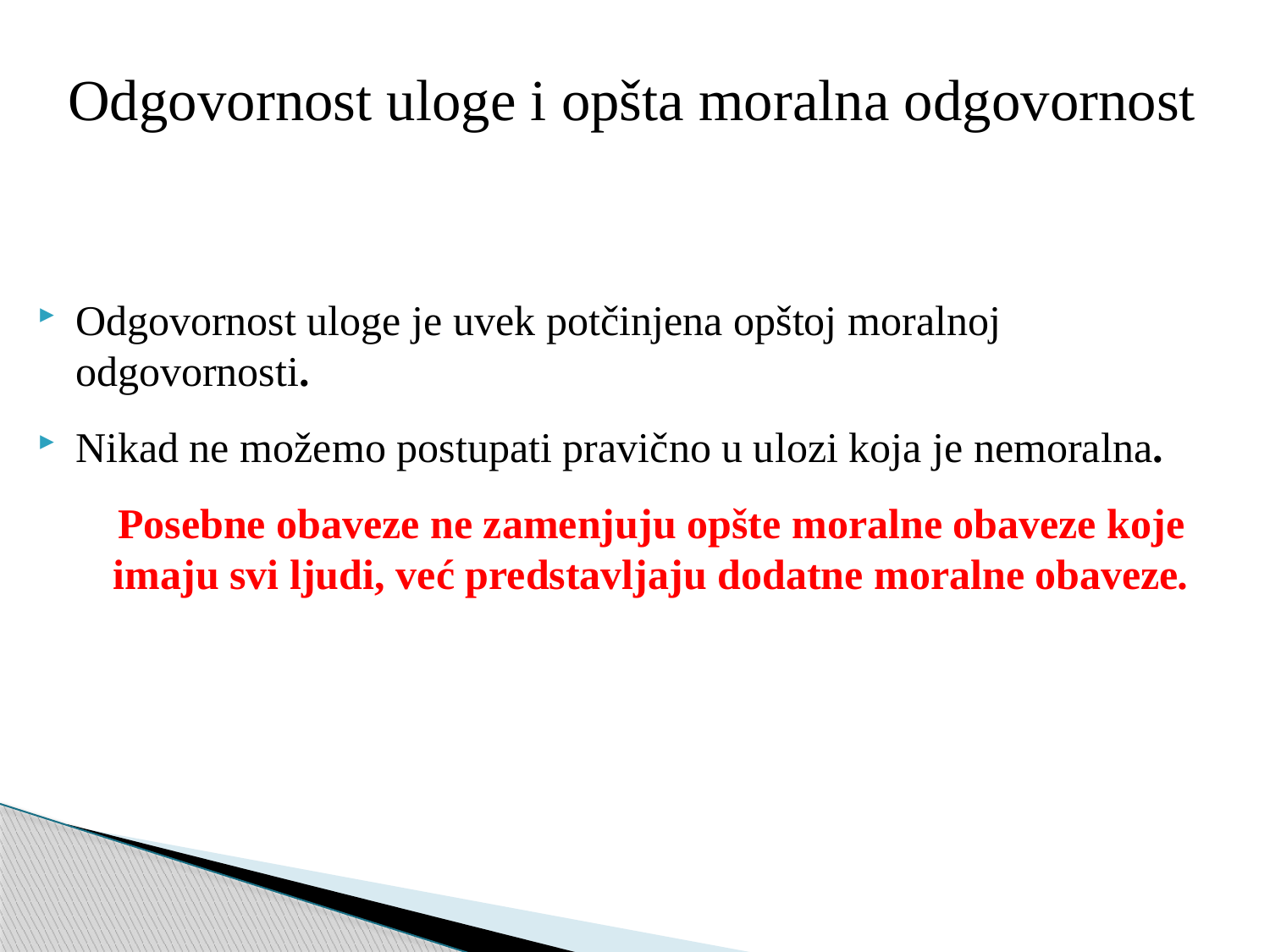

Odgovornost uloge i opšta moralna odgovornost

Odgovornost uloge je uvek potčinjena opštoj moralnoj odgovornosti.
Nikad ne možemo postupati pravično u ulozi koja je nemoralna.
	Posebne obaveze ne zamenjuju opšte moralne obaveze koje imaju svi ljudi, već predstavljaju dodatne moralne obaveze.